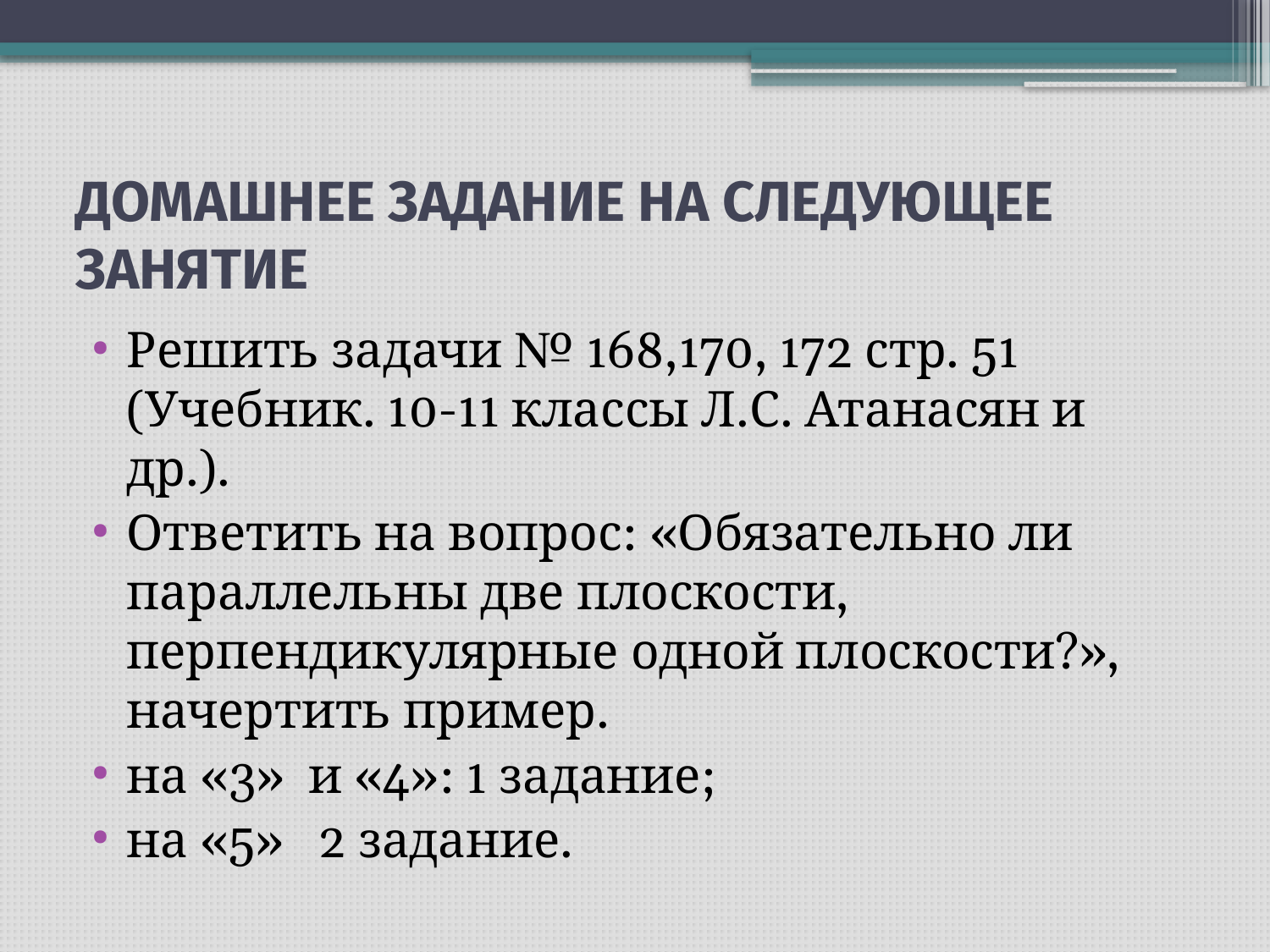

# ДОМАШНЕЕ ЗАДАНИЕ НА СЛЕДУЮЩЕЕ ЗАНЯТИЕ
Решить задачи № 168,170, 172 стр. 51 (Учебник. 10-11 классы Л.С. Атанасян и др.).
Ответить на вопрос: «Обязательно ли параллельны две плоскости, перпендикулярные одной плоскости?», начертить пример.
на «3»  и «4»: 1 задание;
на «5»   2 задание.